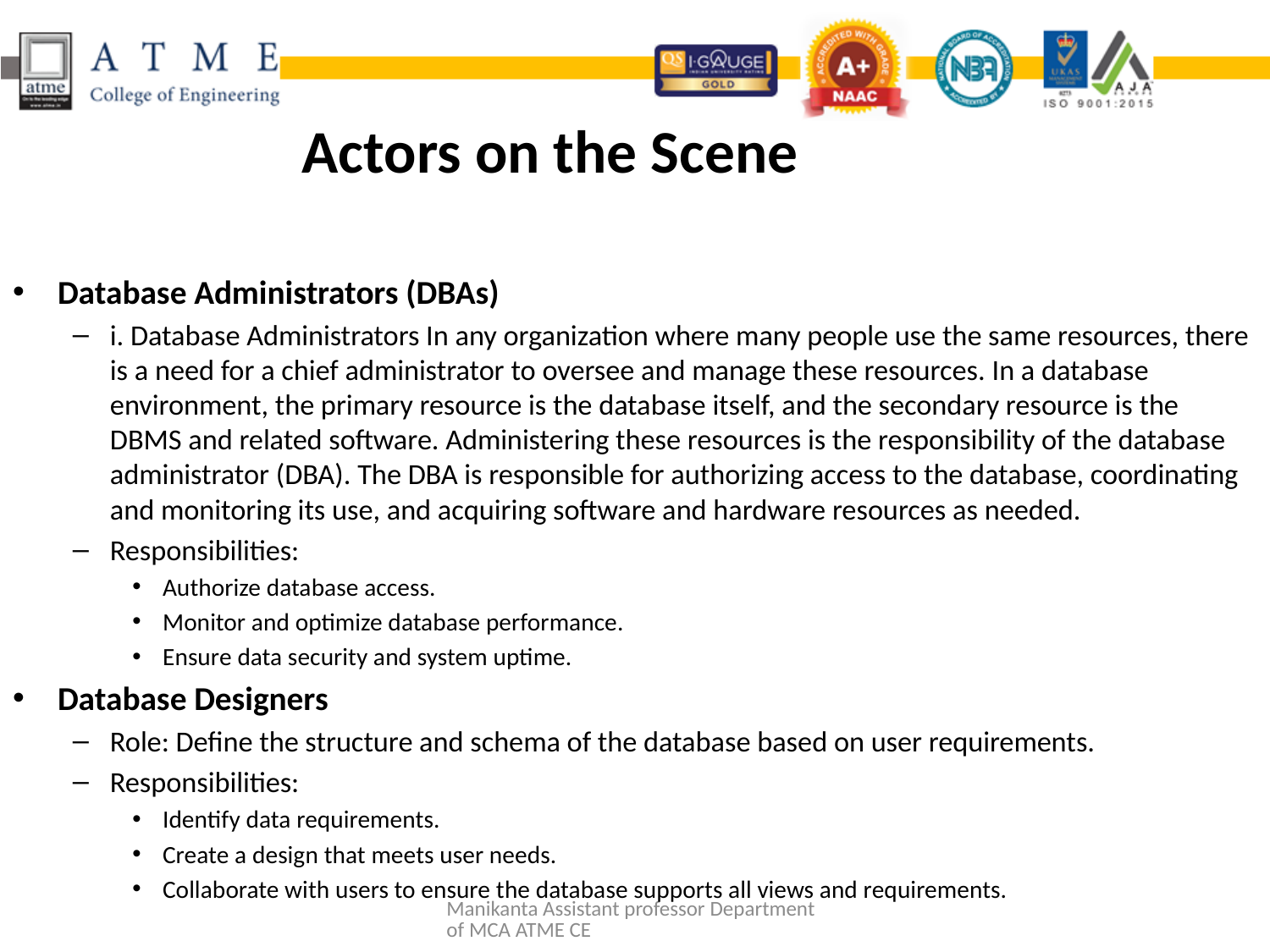

# Actors on the Scene
Database Administrators (DBAs)
i. Database Administrators In any organization where many people use the same resources, there is a need for a chief administrator to oversee and manage these resources. In a database environment, the primary resource is the database itself, and the secondary resource is the DBMS and related software. Administering these resources is the responsibility of the database administrator (DBA). The DBA is responsible for authorizing access to the database, coordinating and monitoring its use, and acquiring software and hardware resources as needed.
Responsibilities:
Authorize database access.
Monitor and optimize database performance.
Ensure data security and system uptime.
Database Designers
Role: Define the structure and schema of the database based on user requirements.
Responsibilities:
Identify data requirements.
Create a design that meets user needs.
Collaborate with users to ensure the database supports all views and requirements.
Manikanta Assistant professor Department of MCA ATME CE